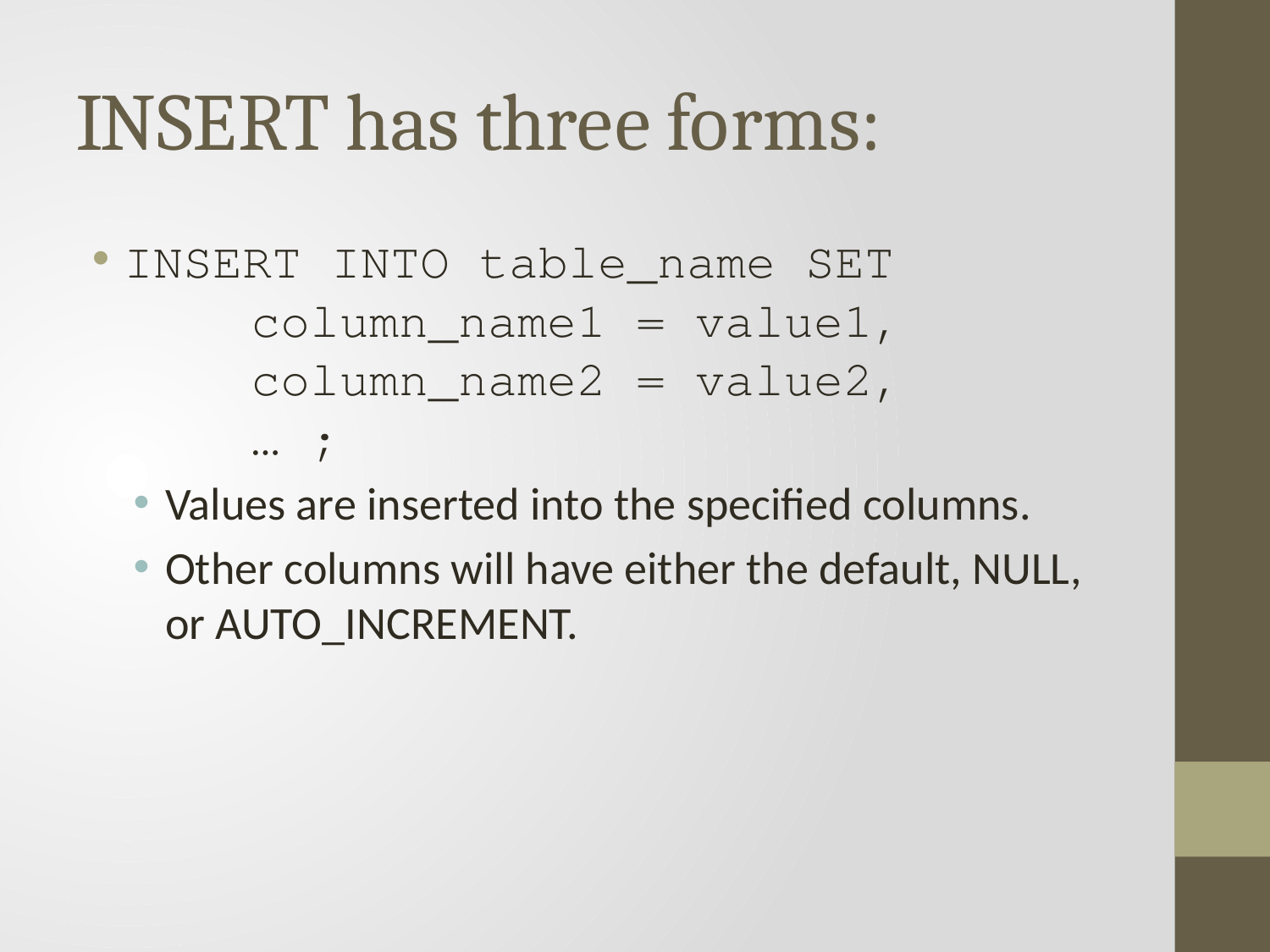

# INSERT has three forms:
INSERT INTO table_name SET
	column_name1 = value1,
	column_name2 = value2,
	… ;
Values are inserted into the specified columns.
Other columns will have either the default, NULL, or AUTO_INCREMENT.